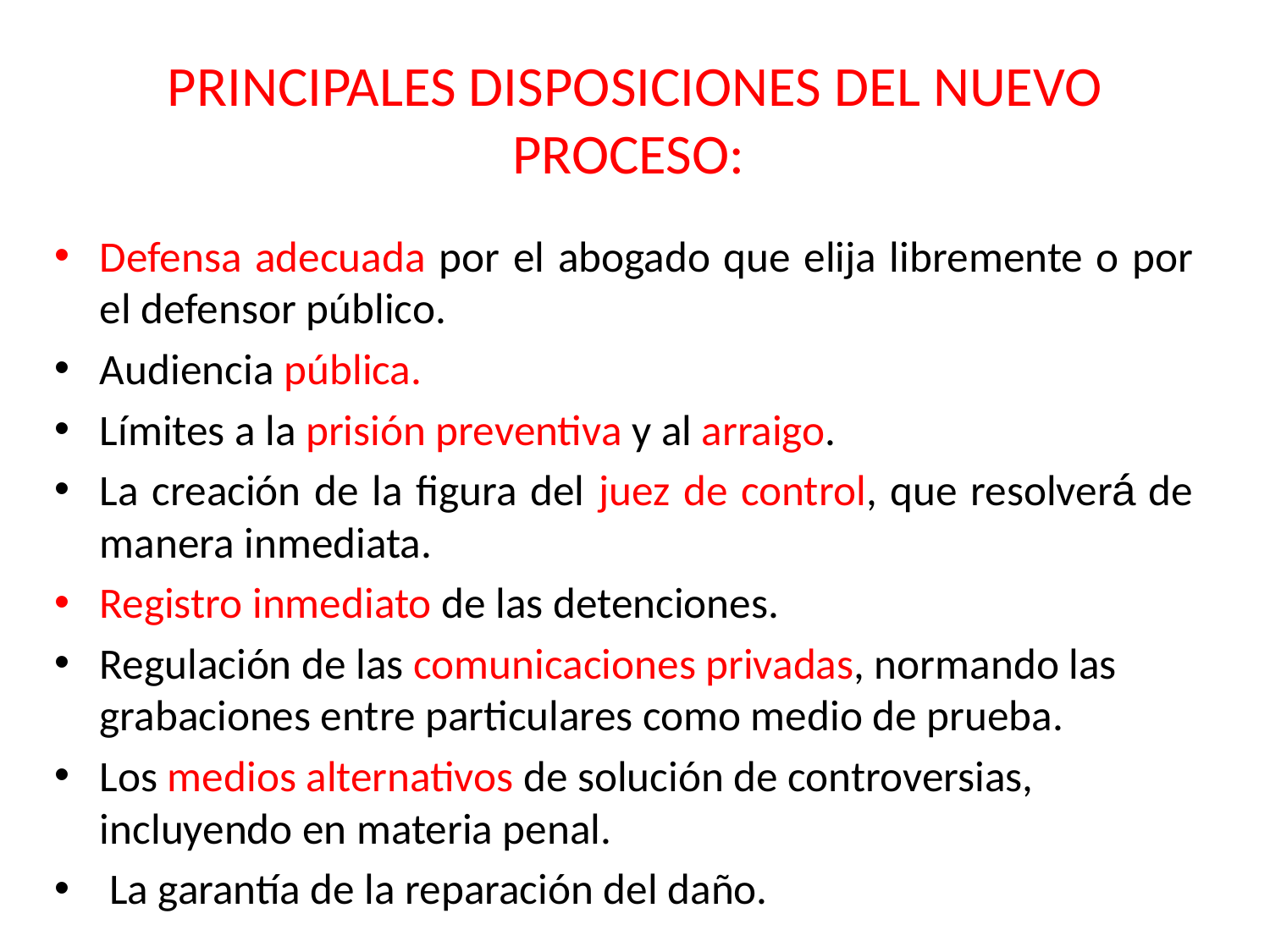

# PRINCIPALES DISPOSICIONES DEL NUEVO PROCESO:
Defensa adecuada por el abogado que elija libremente o por el defensor público.
Audiencia pública.
Límites a la prisión preventiva y al arraigo.
La creación de la figura del juez de control, que resolverá́ de manera inmediata.
Registro inmediato de las detenciones.
Regulación de las comunicaciones privadas, normando las grabaciones entre particulares como medio de prueba.
Los medios alternativos de solución de controversias, incluyendo en materia penal.
 La garantía de la reparación del daño.